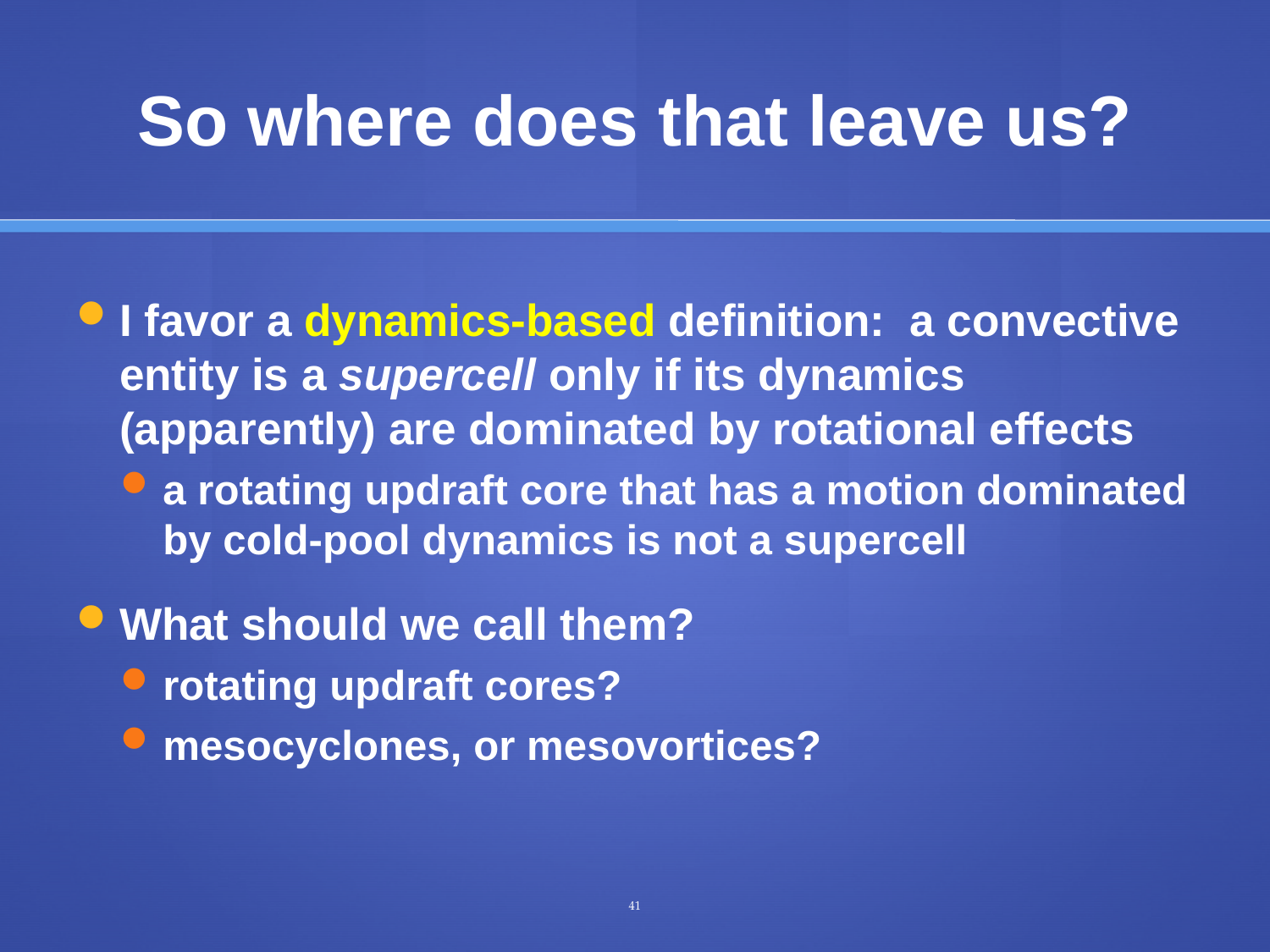

# So where does that leave us?
I favor a dynamics-based definition:  a convective entity is a supercell only if its dynamics (apparently) are dominated by rotational effects
a rotating updraft core that has a motion dominated by cold-pool dynamics is not a supercell
What should we call them?
rotating updraft cores?
mesocyclones, or mesovortices?
41